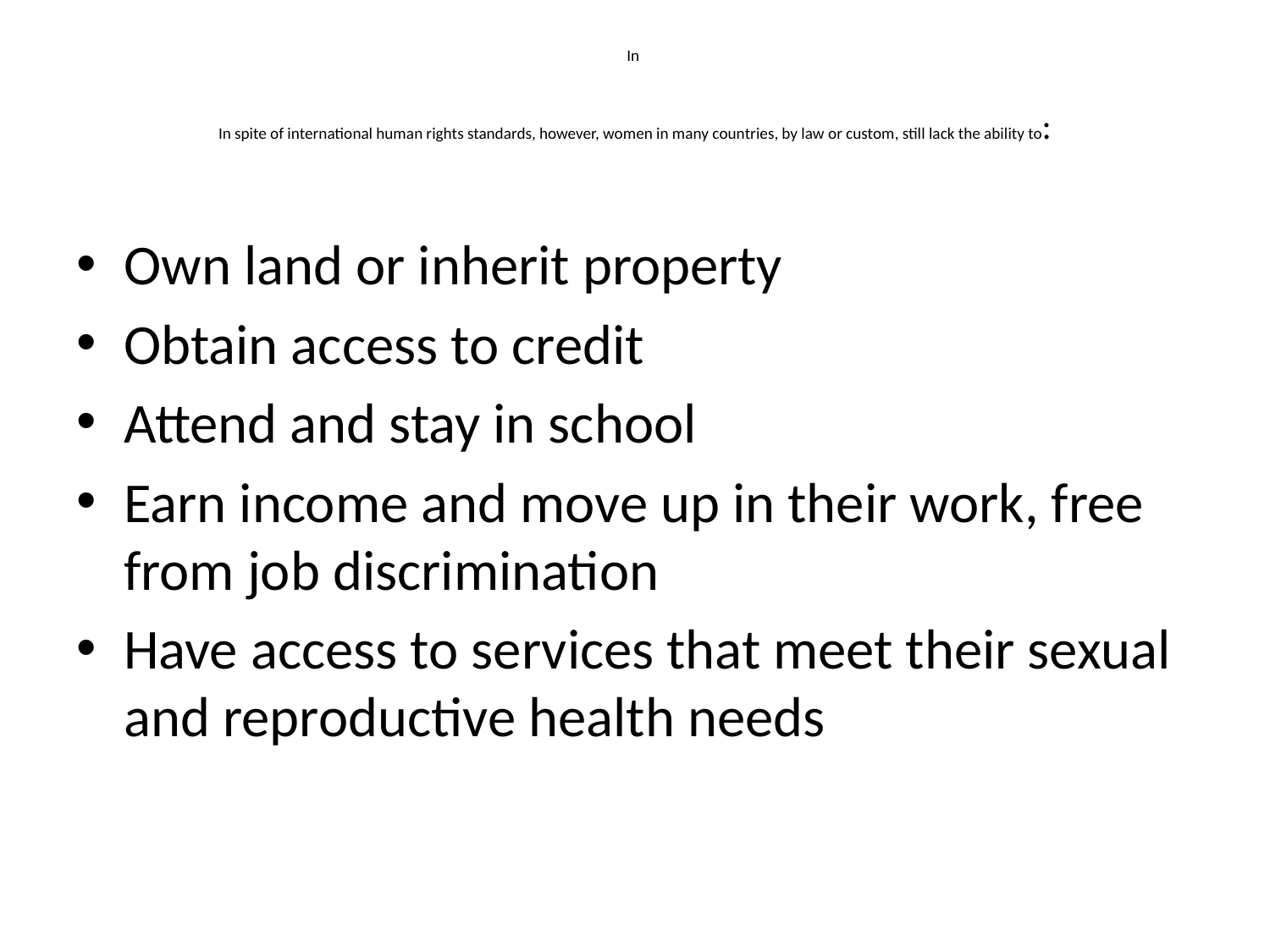

# In In spite of international human rights standards, however, women in many countries, by law or custom, still lack the ability to:
Own land or inherit property
Obtain access to credit
Attend and stay in school
Earn income and move up in their work, free from job discrimination
Have access to services that meet their sexual and reproductive health needs